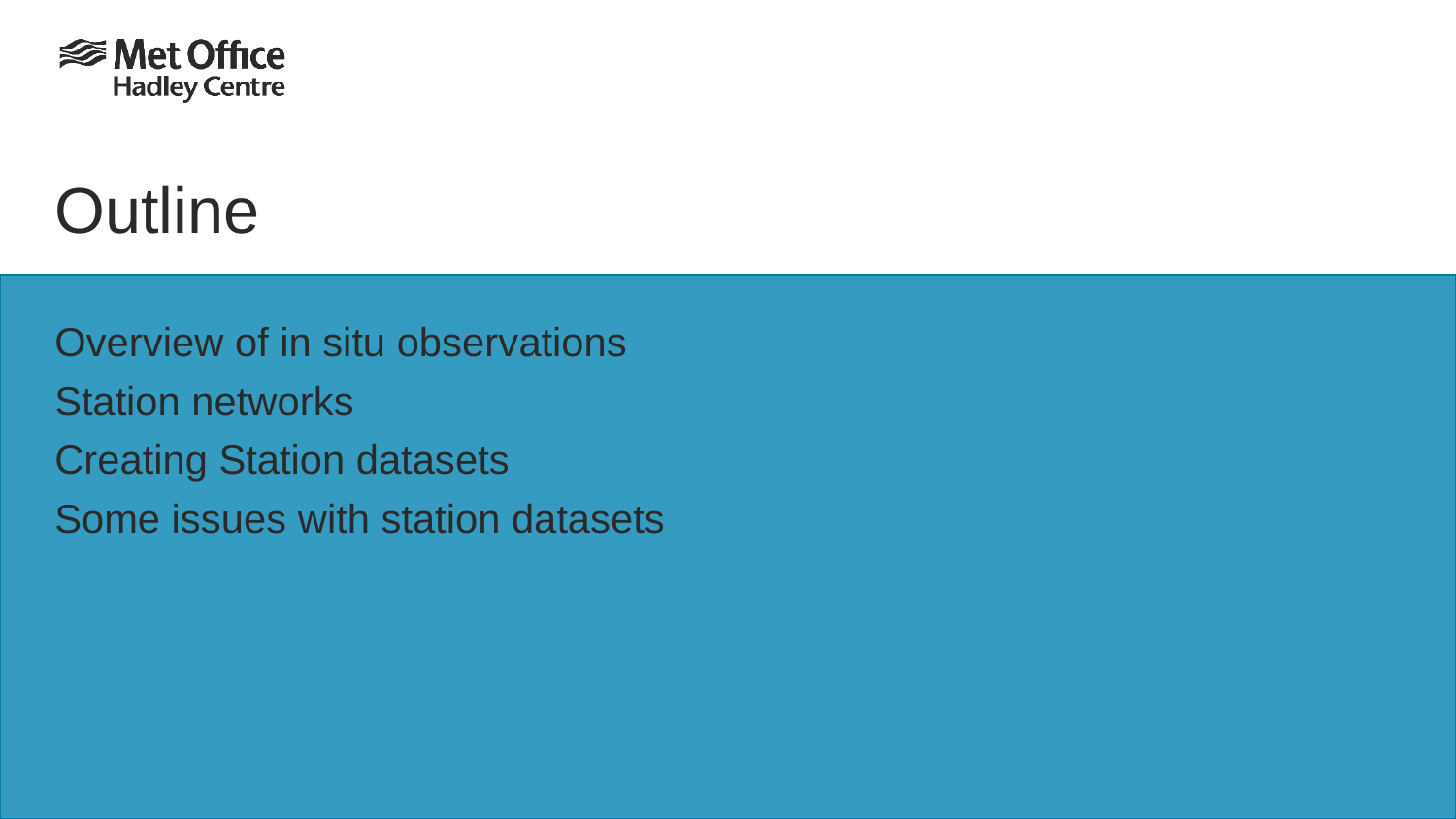

# Outline
Overview of in situ observations
Station networks
Creating Station datasets
Some issues with station datasets